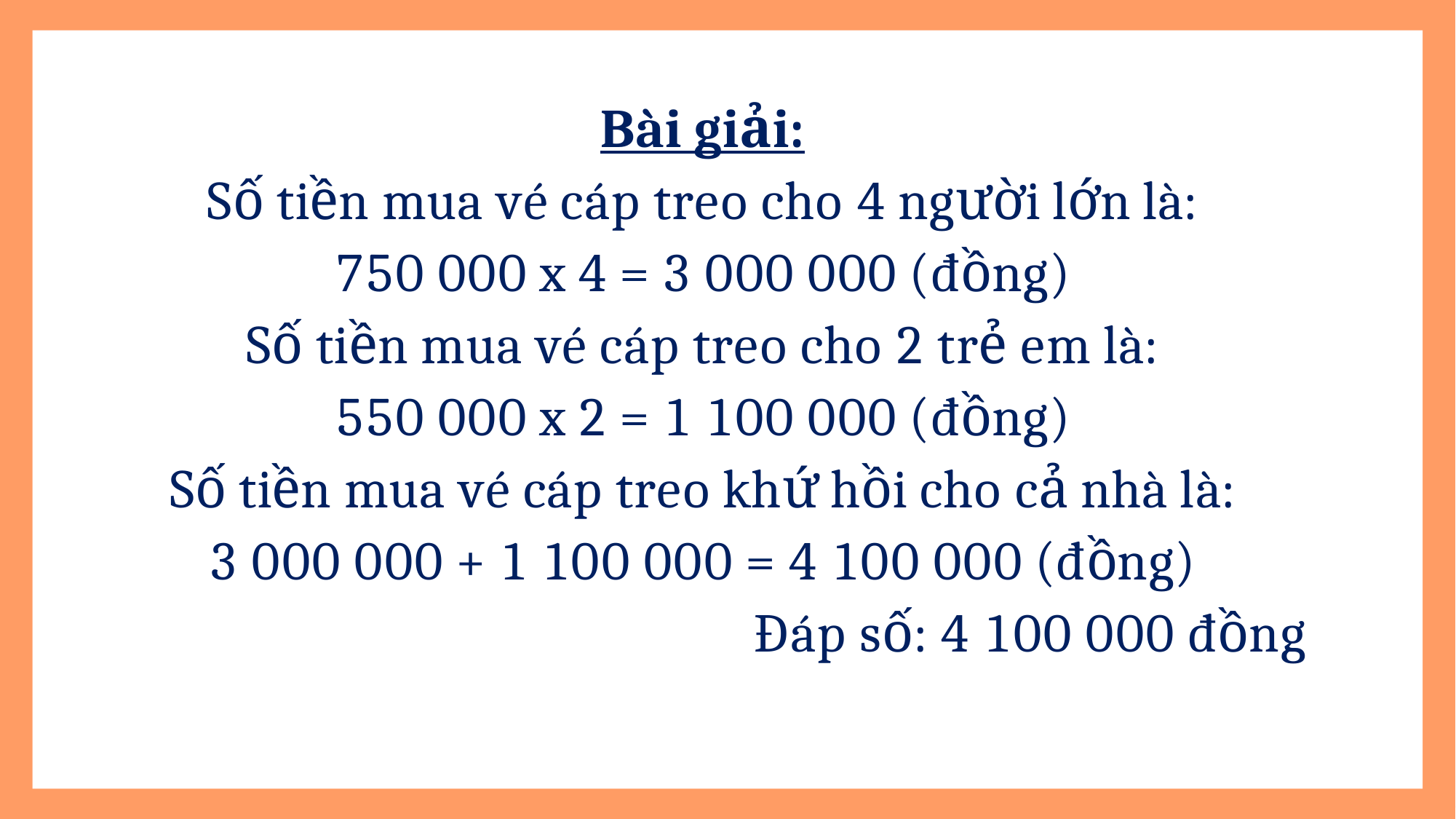

Bài giải:
Số tiền mua vé cáp treo cho 4 người lớn là:
750 000 x 4 = 3 000 000 (đồng)
Số tiền mua vé cáp treo cho 2 trẻ em là:
550 000 x 2 = 1 100 000 (đồng)
Số tiền mua vé cáp treo khứ hồi cho cả nhà là:
3 000 000 + 1 100 000 = 4 100 000 (đồng)
Đáp số: 4 100 000 đồng